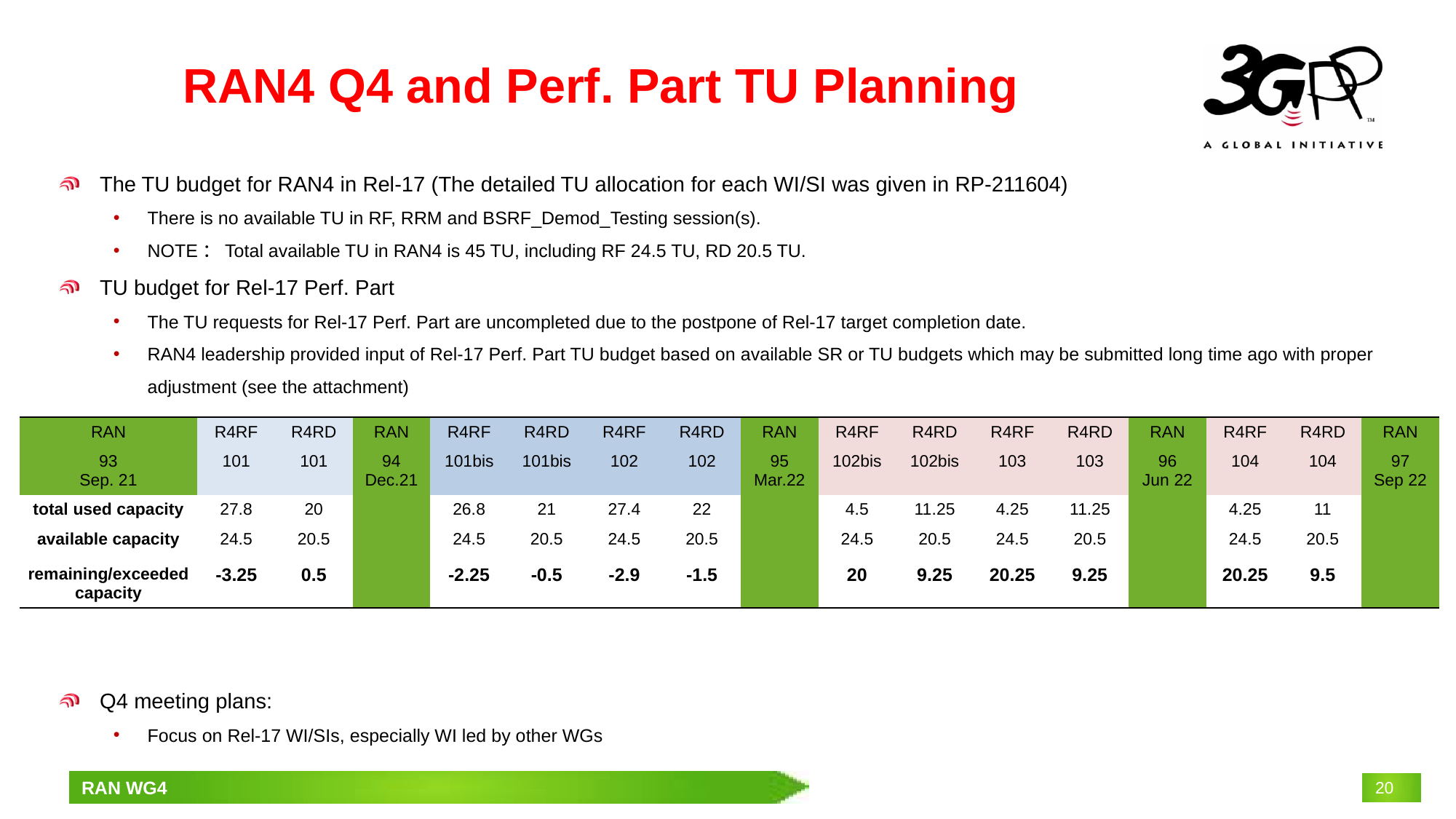

# RAN4 Q4 and Perf. Part TU Planning
The TU budget for RAN4 in Rel-17 (The detailed TU allocation for each WI/SI was given in RP-211604)
There is no available TU in RF, RRM and BSRF_Demod_Testing session(s).
NOTE：Total available TU in RAN4 is 45 TU, including RF 24.5 TU, RD 20.5 TU.
TU budget for Rel-17 Perf. Part
The TU requests for Rel-17 Perf. Part are uncompleted due to the postpone of Rel-17 target completion date.
RAN4 leadership provided input of Rel-17 Perf. Part TU budget based on available SR or TU budgets which may be submitted long time ago with proper adjustment (see the attachment)

Q4 meeting plans:
Focus on Rel-17 WI/SIs, especially WI led by other WGs
| RAN | R4RF | R4RD | RAN | R4RF | R4RD | R4RF | R4RD | RAN | R4RF | R4RD | R4RF | R4RD | RAN | R4RF | R4RD | RAN |
| --- | --- | --- | --- | --- | --- | --- | --- | --- | --- | --- | --- | --- | --- | --- | --- | --- |
| 93 Sep. 21 | 101 | 101 | 94 Dec.21 | 101bis | 101bis | 102 | 102 | 95 Mar.22 | 102bis | 102bis | 103 | 103 | 96 Jun 22 | 104 | 104 | 97 Sep 22 |
| total used capacity | 27.8 | 20 |  | 26.8 | 21 | 27.4 | 22 |  | 4.5 | 11.25 | 4.25 | 11.25 |  | 4.25 | 11 |  |
| available capacity | 24.5 | 20.5 |  | 24.5 | 20.5 | 24.5 | 20.5 |  | 24.5 | 20.5 | 24.5 | 20.5 |  | 24.5 | 20.5 |  |
| remaining/exceeded capacity | -3.25 | 0.5 |  | -2.25 | -0.5 | -2.9 | -1.5 |  | 20 | 9.25 | 20.25 | 9.25 |  | 20.25 | 9.5 |  |